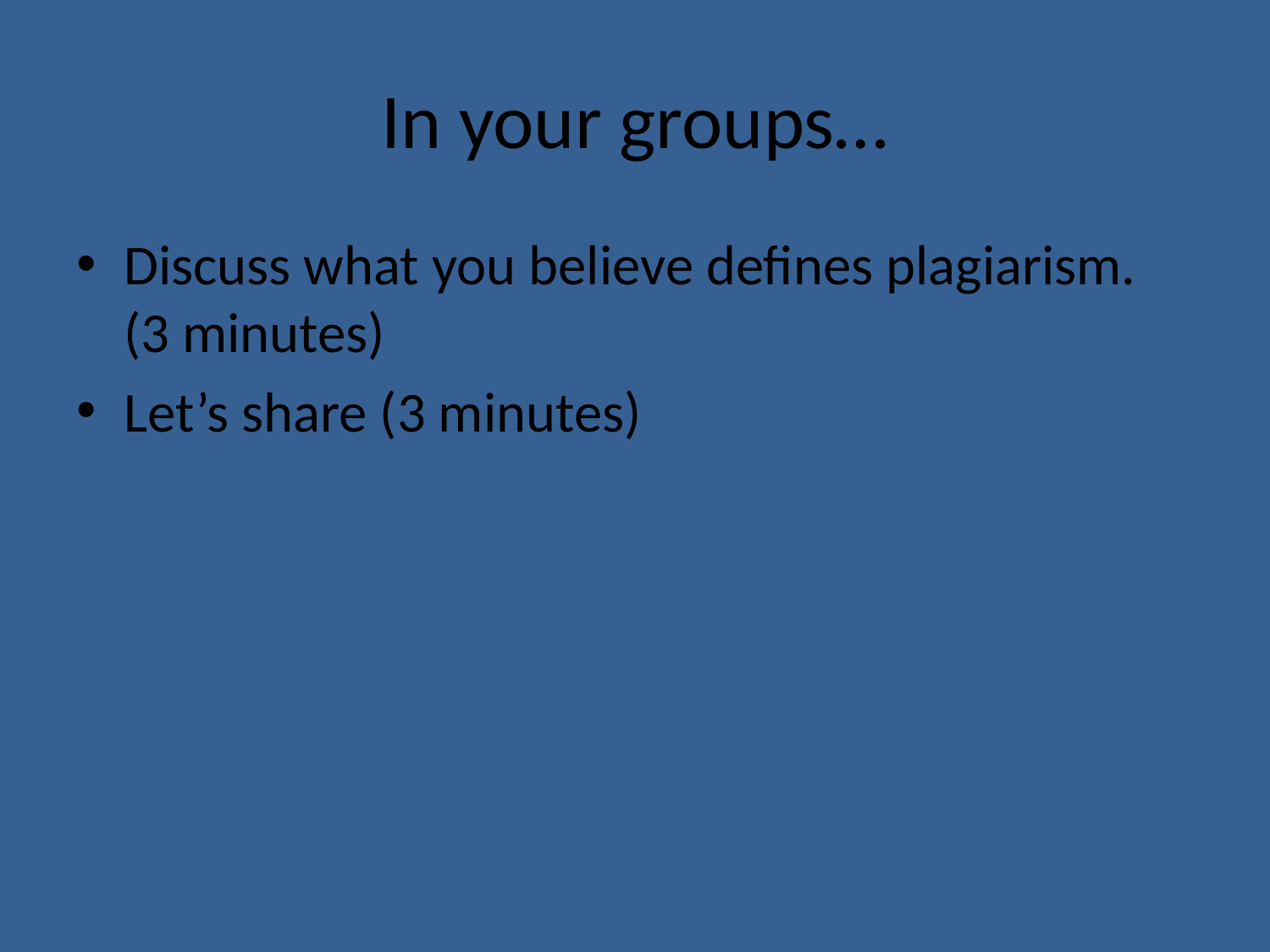

# In your groups…
Discuss what you believe defines plagiarism.  (3 minutes)
Let’s share (3 minutes)